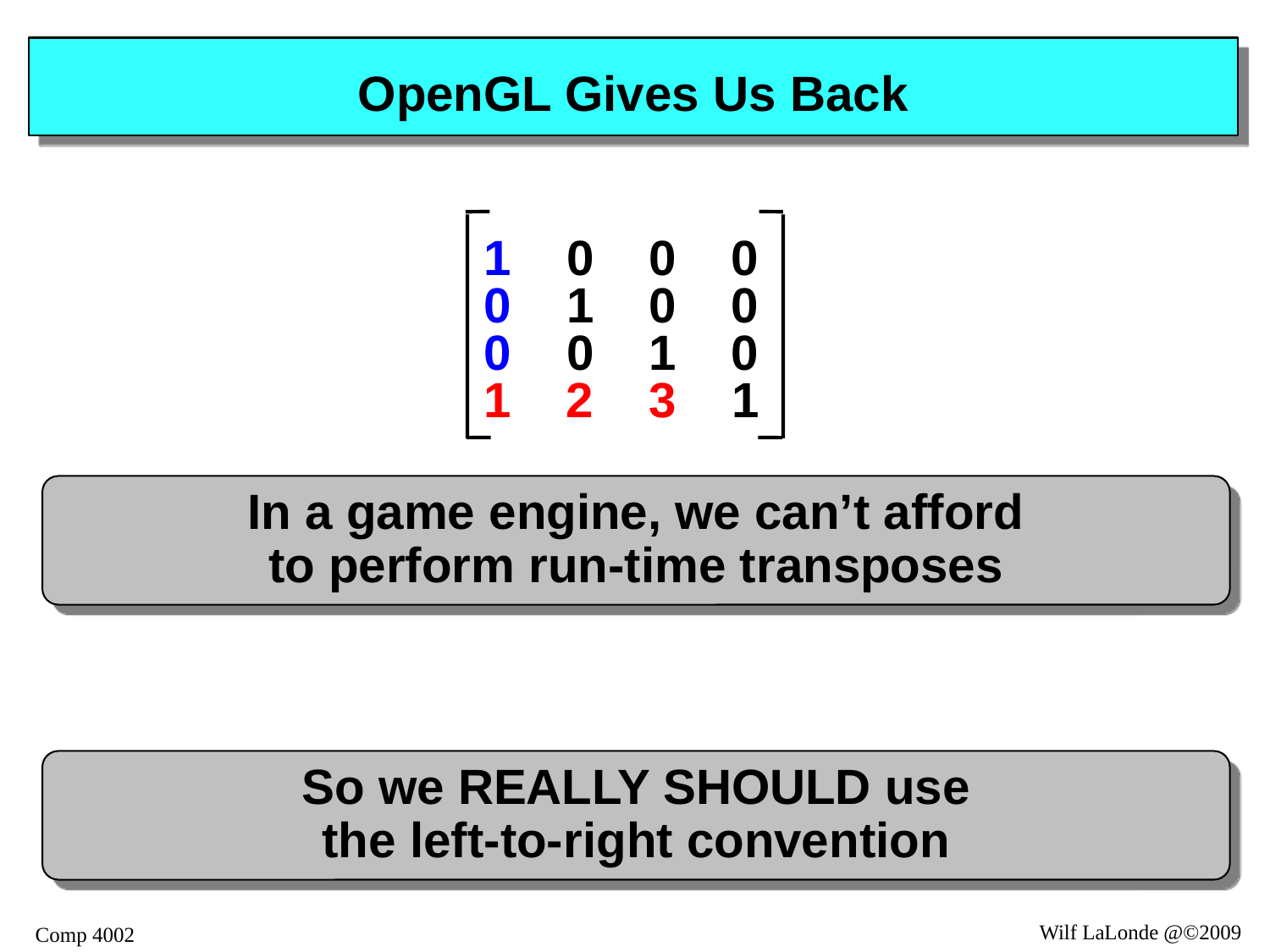

# OpenGL Gives Us Back

1    0    0    0
0    1    0    0
0    0    1    0
1    2    3    1
In a game engine, we can’t afford
to perform run-time transposes
So we REALLY SHOULD use
the left-to-right convention